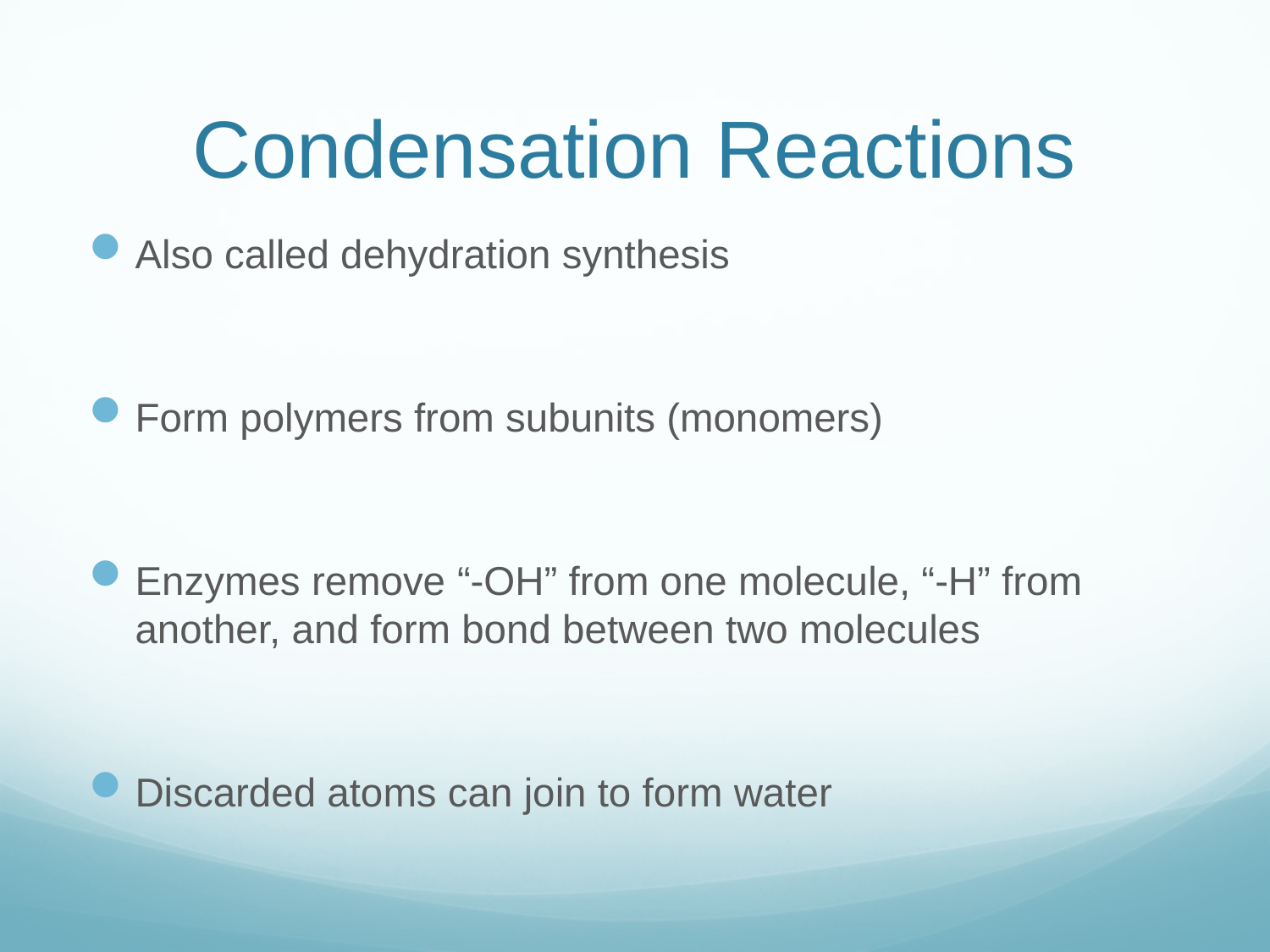

# Condensation Reactions
Also called dehydration synthesis

Form polymers from subunits (monomers)

Enzymes remove “-OH” from one molecule, “-H” from another, and form bond between two molecules

Discarded atoms can join to form water